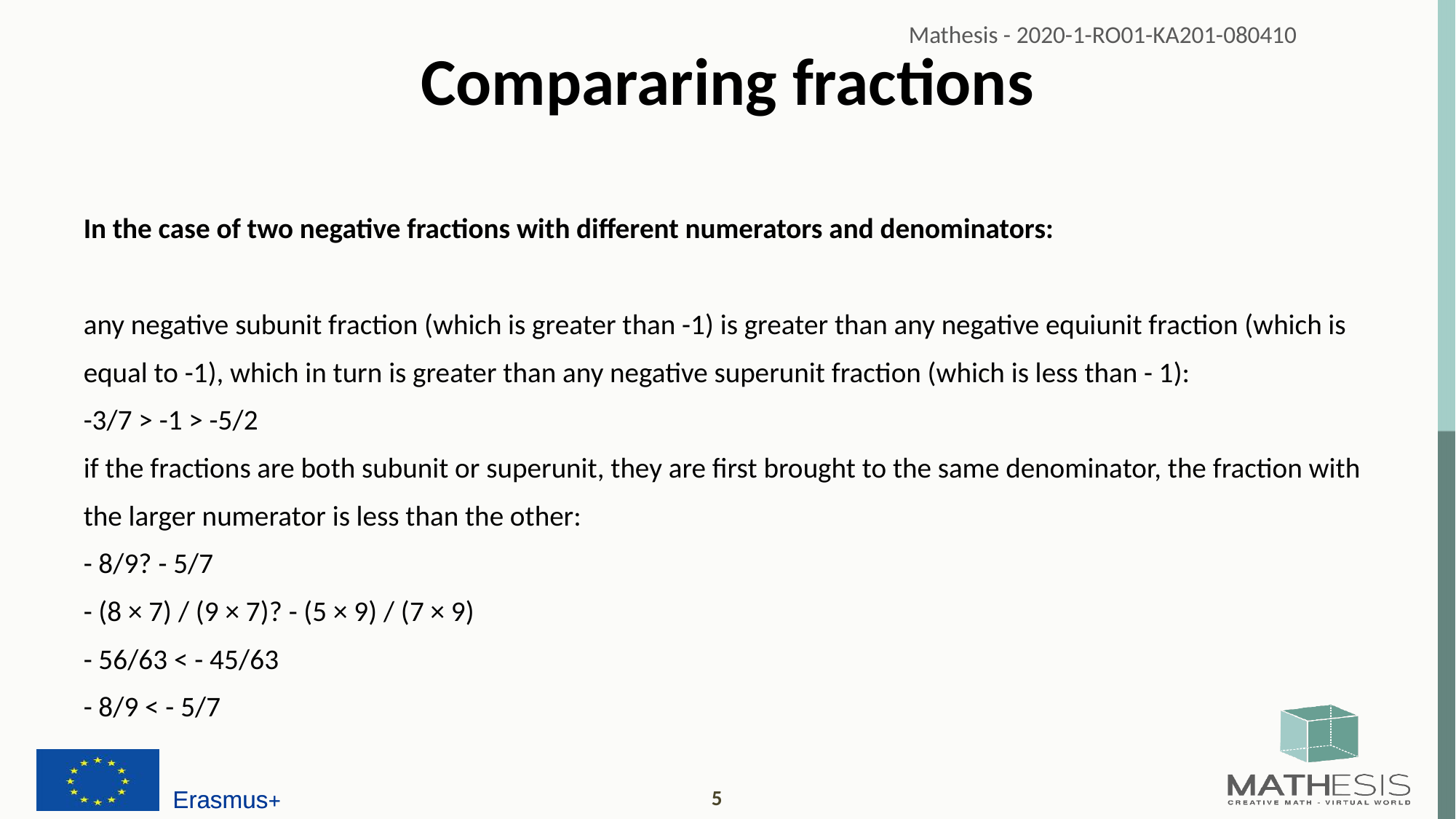

# Compararing fractions
In the case of two negative fractions with different numerators and denominators:

any negative subunit fraction (which is greater than -1) is greater than any negative equiunit fraction (which is equal to -1), which in turn is greater than any negative superunit fraction (which is less than - 1):
-3/7 > -1 > -5/2
if the fractions are both subunit or superunit, they are first brought to the same denominator, the fraction with the larger numerator is less than the other:
- 8/9? - 5/7
- (8 × 7) / (9 × 7)? - (5 × 9) / (7 × 9)
- 56/63 < - 45/63
- 8/9 < - 5/7